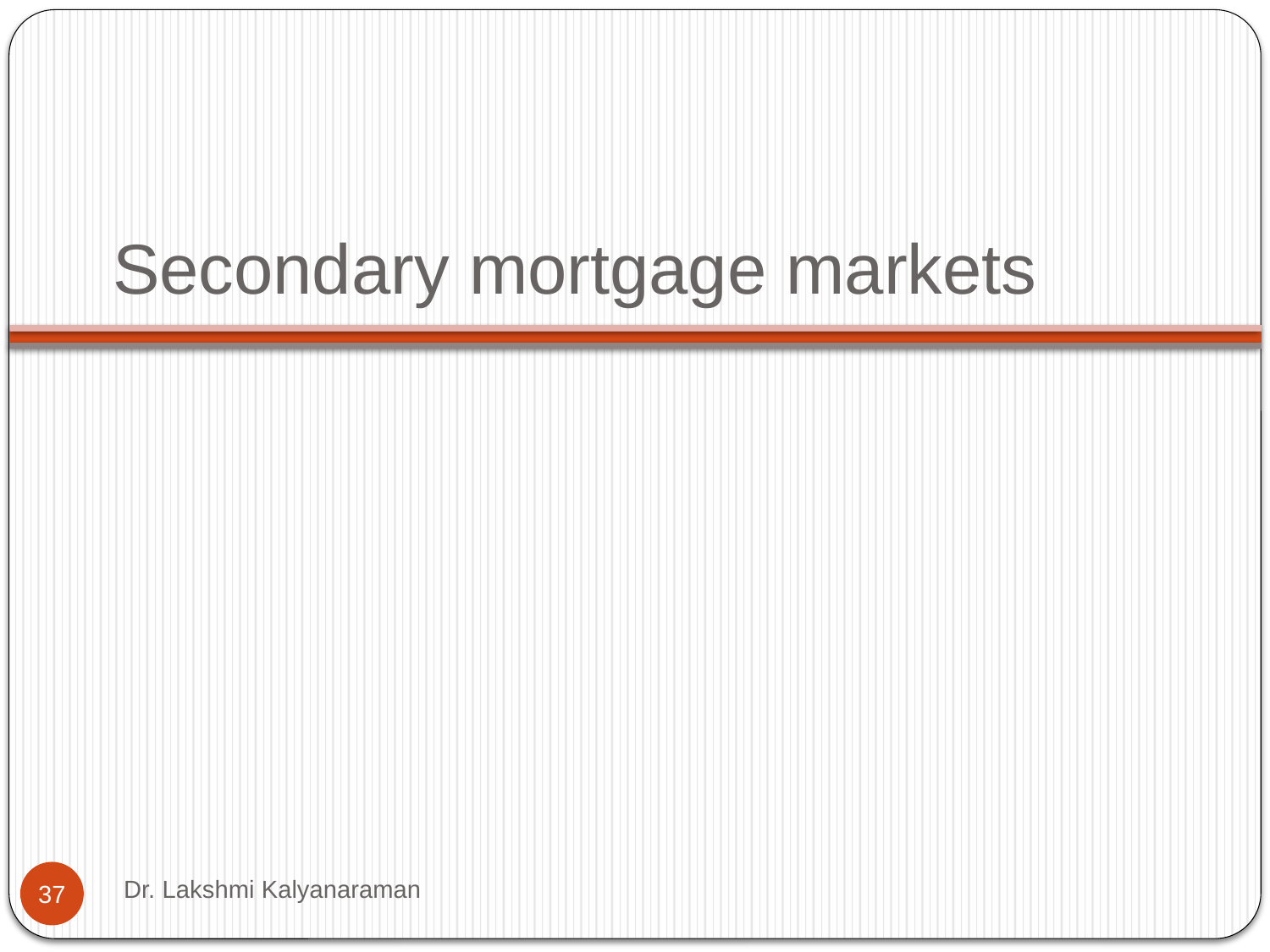

# Secondary mortgage markets

Dr. Lakshmi Kalyanaraman
37